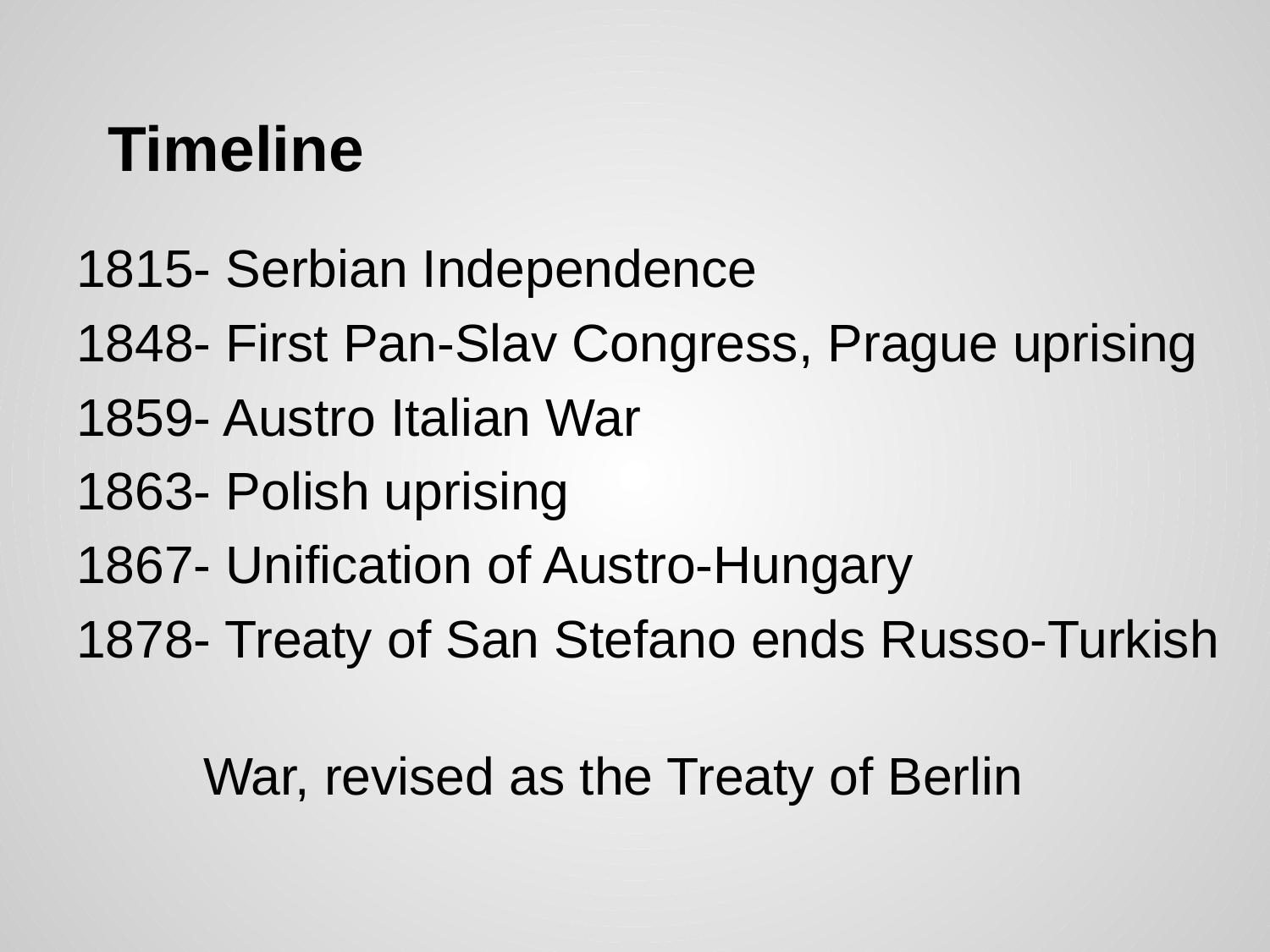

# Timeline
1815- Serbian Independence
1848- First Pan-Slav Congress, Prague uprising
1859- Austro Italian War
1863- Polish uprising
1867- Unification of Austro-Hungary
1878- Treaty of San Stefano ends Russo-Turkish
War, revised as the Treaty of Berlin